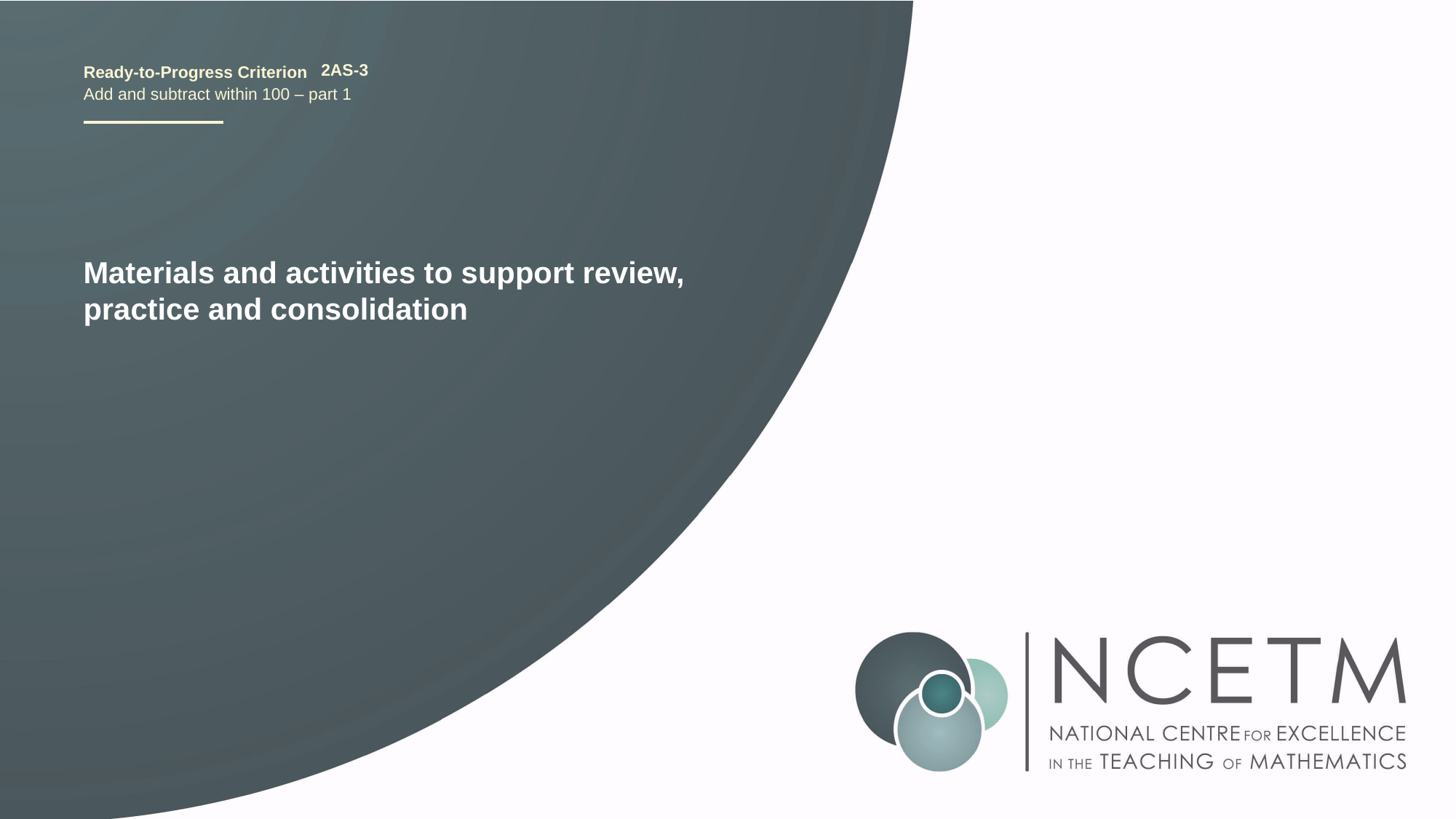

2AS-3
Add and subtract within 100 – part 1